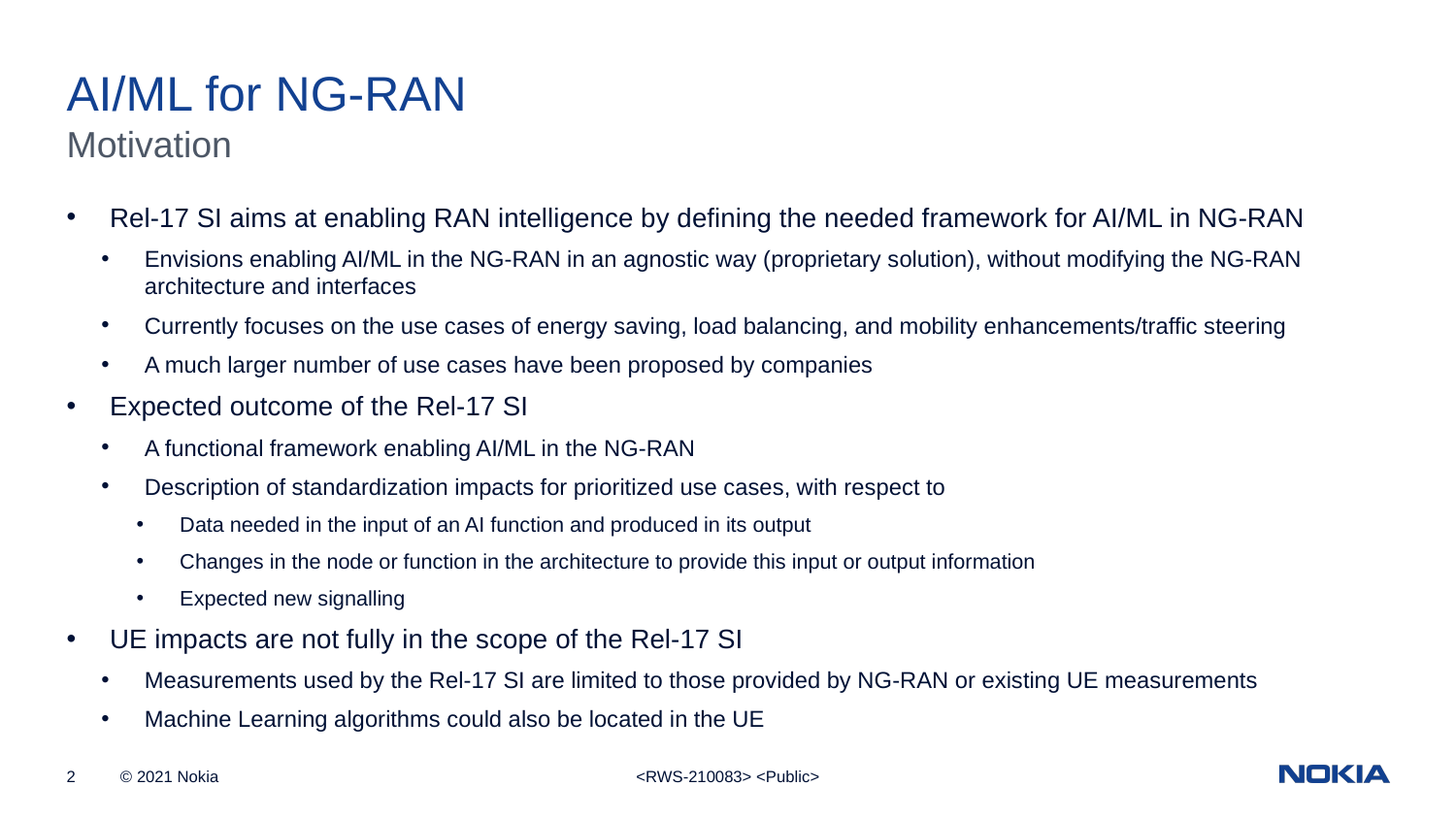

AI/ML for NG-RAN
Motivation
Rel-17 SI aims at enabling RAN intelligence by defining the needed framework for AI/ML in NG-RAN
Envisions enabling AI/ML in the NG-RAN in an agnostic way (proprietary solution), without modifying the NG-RAN architecture and interfaces
Currently focuses on the use cases of energy saving, load balancing, and mobility enhancements/traffic steering
A much larger number of use cases have been proposed by companies
Expected outcome of the Rel-17 SI
A functional framework enabling AI/ML in the NG-RAN
Description of standardization impacts for prioritized use cases, with respect to
Data needed in the input of an AI function and produced in its output
Changes in the node or function in the architecture to provide this input or output information
Expected new signalling
UE impacts are not fully in the scope of the Rel-17 SI
Measurements used by the Rel-17 SI are limited to those provided by NG-RAN or existing UE measurements
Machine Learning algorithms could also be located in the UE

<RWS-210083> <Public>